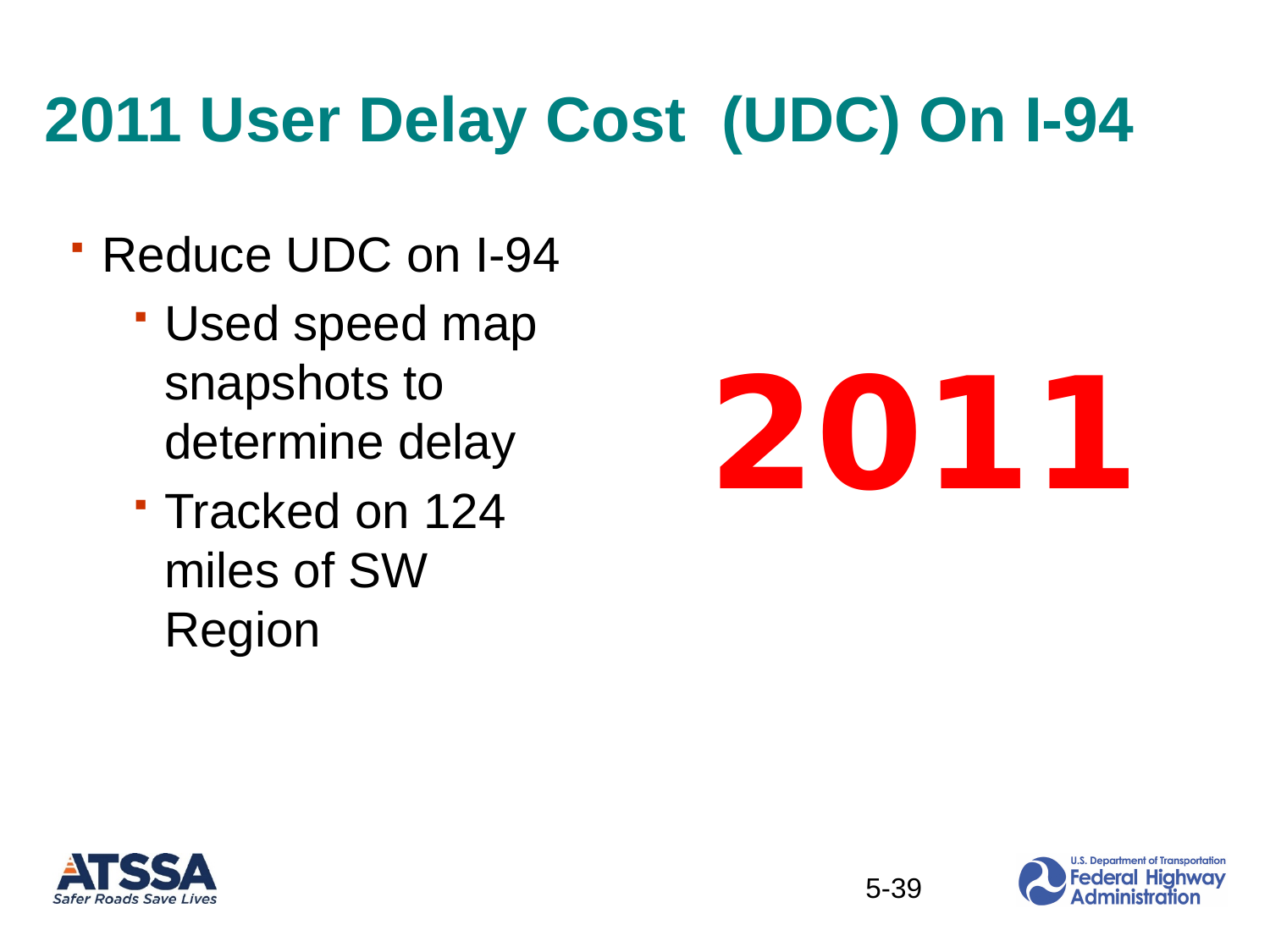

# 2011 User Delay Cost  (UDC) On I-94
Reduce UDC on I-94
Used speed map snapshots to determine delay
Tracked on 124 miles of SW Region

2011